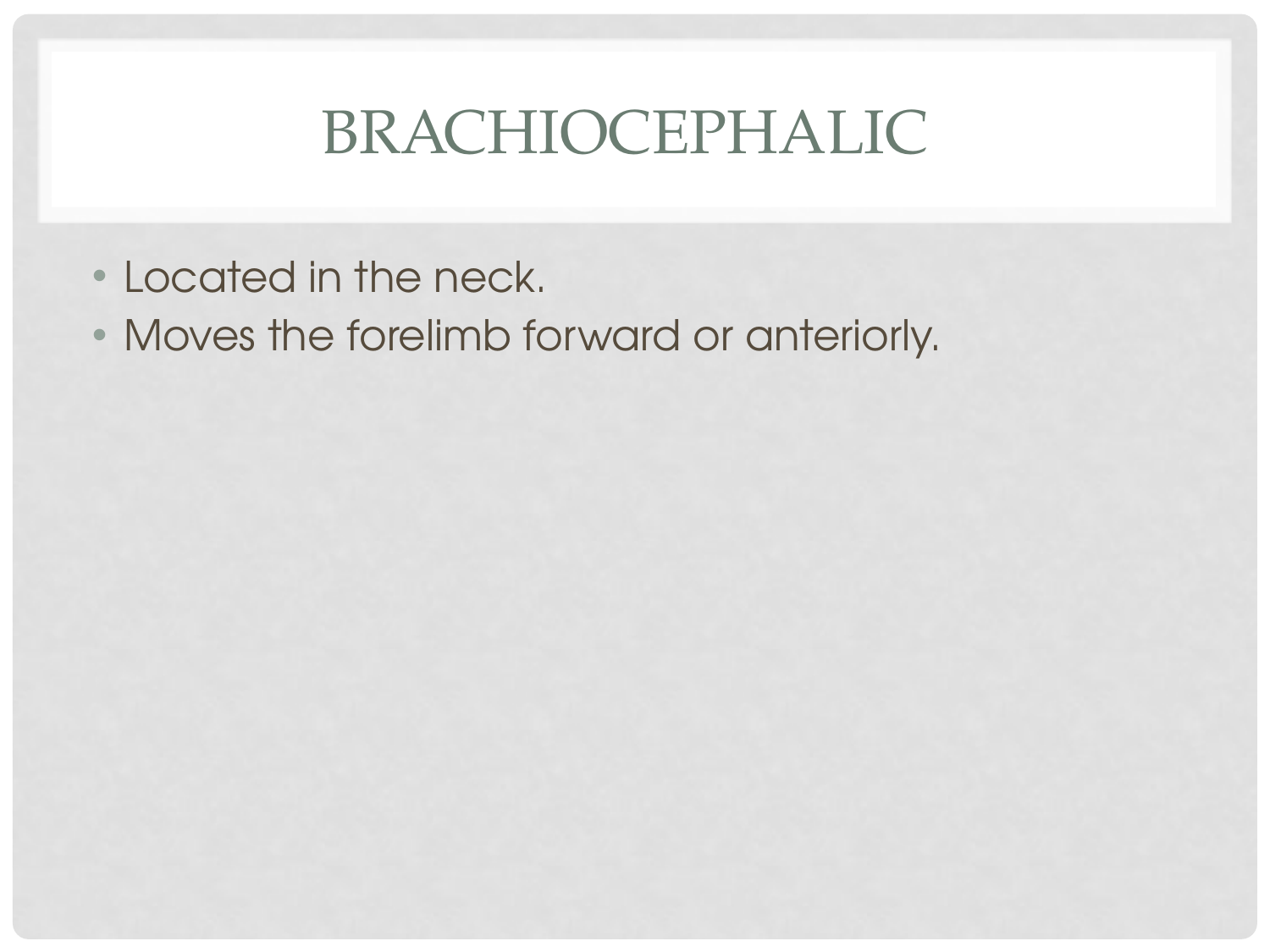

# Brachiocephalic
Located in the neck.
Moves the forelimb forward or anteriorly.